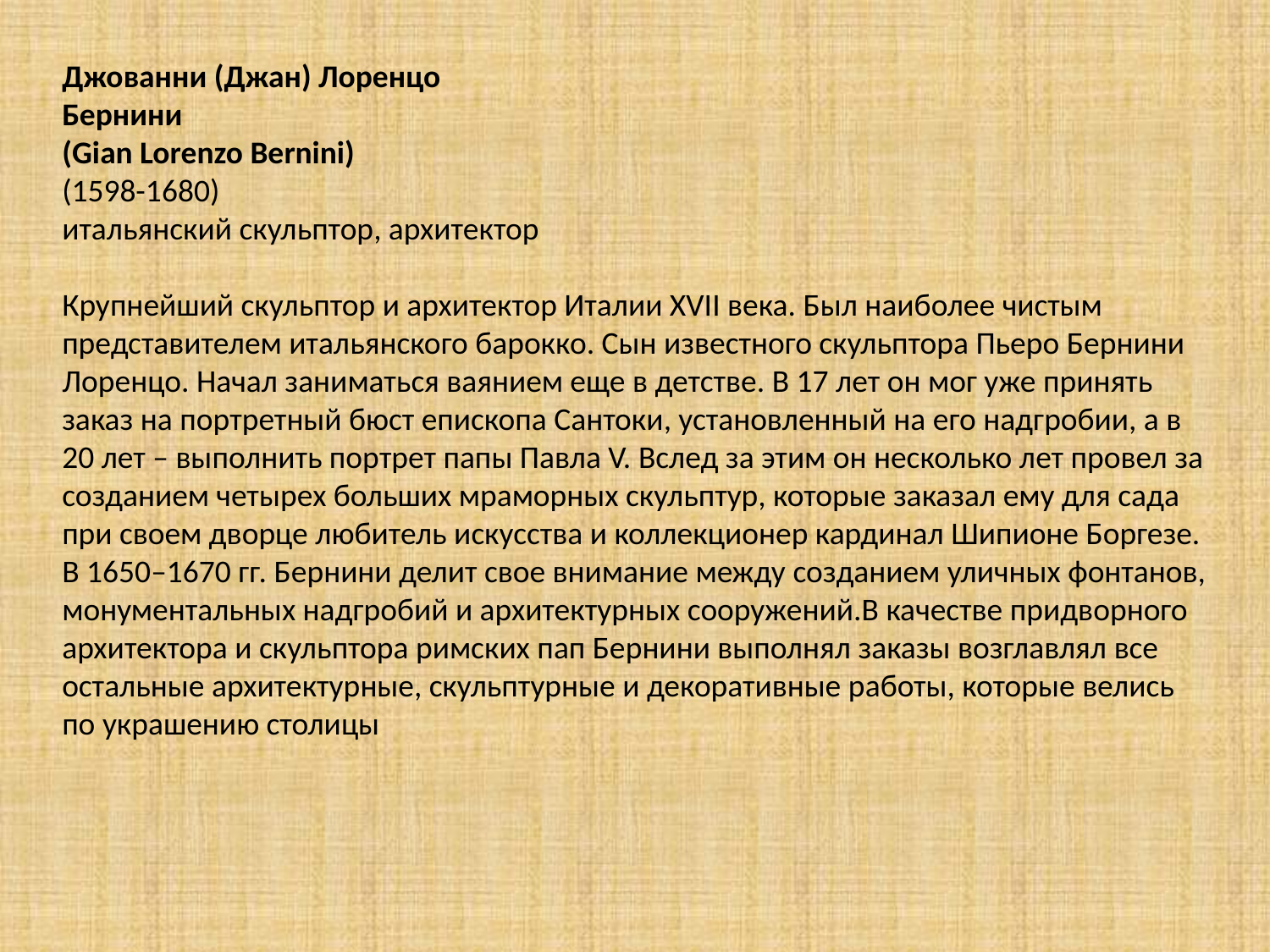

Джованни (Джан) Лоренцо
Бернини
(Gian Lorenzo Bernini)
(1598-1680)
итальянский скульптор, архитектор
Крупнейший скульптор и архитектор Италии ХVII века. Был наиболее чистым представителем итальянского барокко. Сын известного скульптора Пьеро Бернини Лоренцо. Начал заниматься ваянием еще в детстве. В 17 лет он мог уже принять заказ на портретный бюст епископа Сантоки, установленный на его надгробии, а в 20 лет – выполнить портрет папы Павла V. Вслед за этим он несколько лет провел за созданием четырех больших мраморных скульптур, которые заказал ему для сада при своем дворце любитель искусства и коллекционер кардинал Шипионе Боргезе.
В 1650–1670 гг. Бернини делит свое внимание между созданием уличных фонтанов, монументальных надгробий и архитектурных сооружений.В качестве придворного архитектора и скульптора римских пап Бернини выполнял заказы возглавлял все остальные архитектурные, скульптурные и декоративные работы, которые велись по украшению столицы